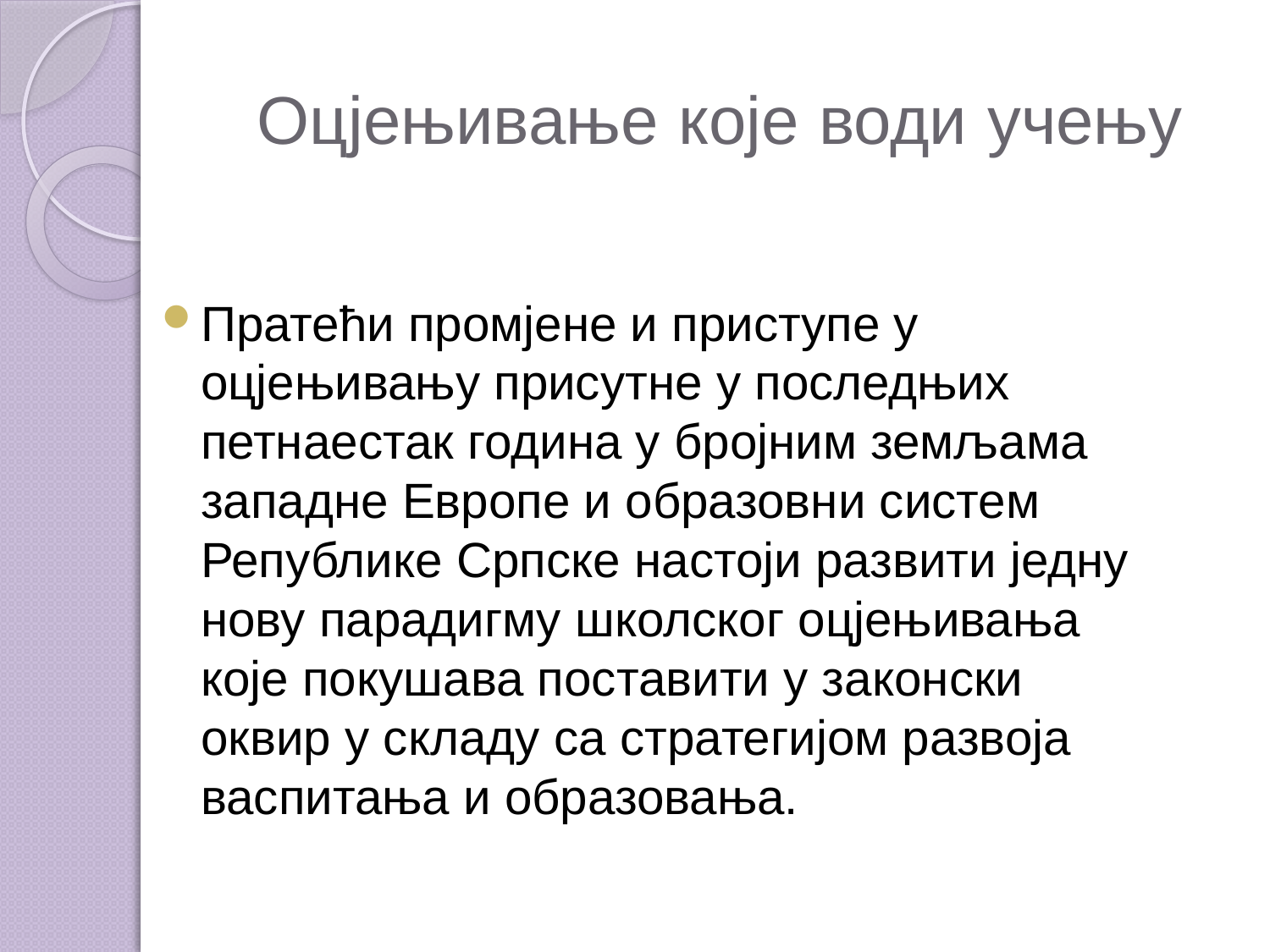

# Оцјењивање које води учењу
Пратећи промјене и приступе у оцјењивању присутне у последњих петнаестак година у бројним земљама западне Европе и образовни систем Републике Српске настоји развити једну нову парадигму школског оцјењивања које покушава поставити у законски оквир у складу са стратегијом развоја васпитања и образовања.